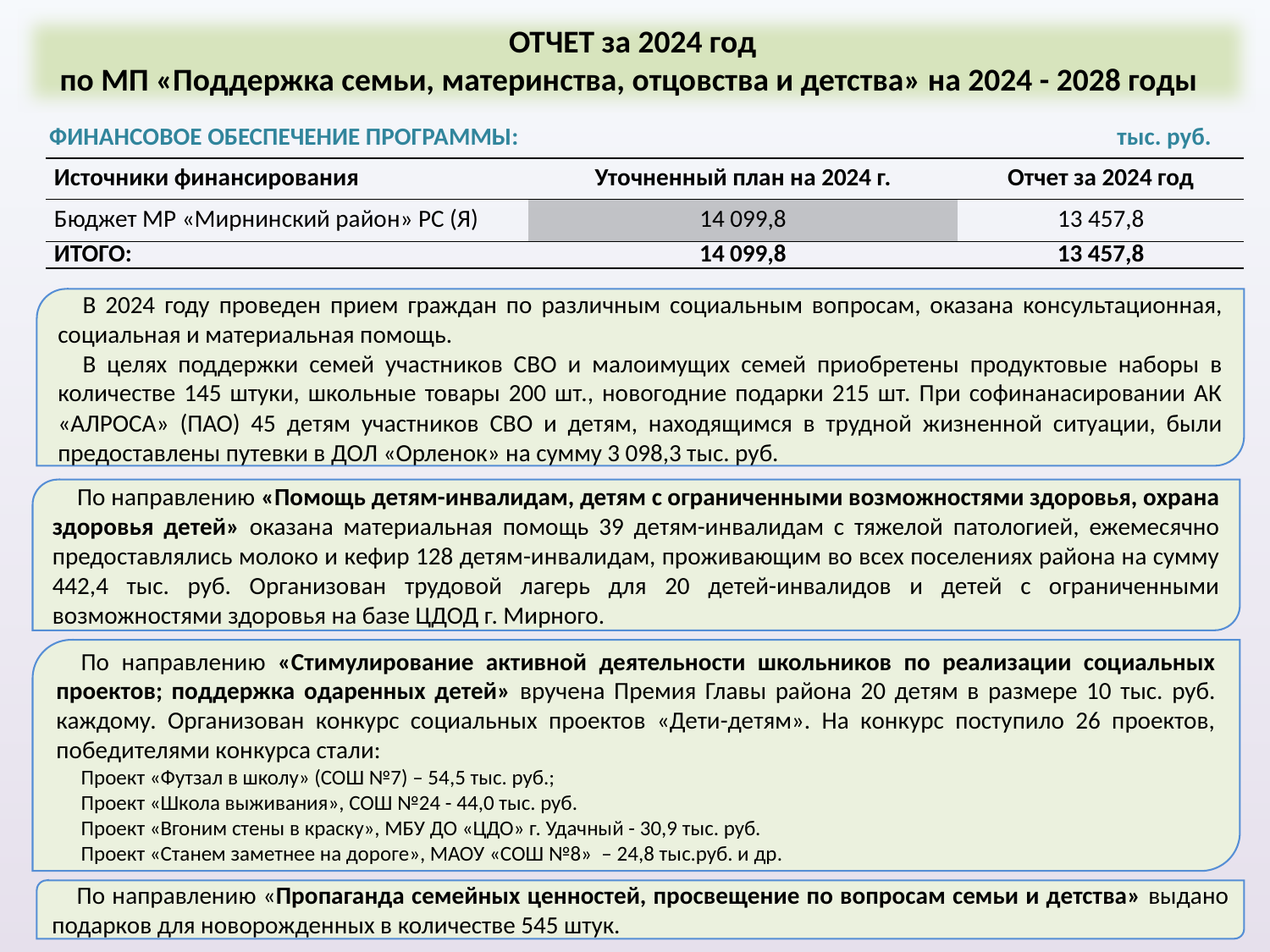

ОТЧЕТ за 2024 год
по МП «Поддержка семьи, материнства, отцовства и детства» на 2024 - 2028 годы
ФИНАНСОВОЕ ОБЕСПЕЧЕНИЕ ПРОГРАММЫ:                                                                                                             тыс. руб.
| Источники финансирования | Уточненный план на 2024 г. | Отчет за 2024 год |
| --- | --- | --- |
| Бюджет МР «Мирнинский район» РС (Я) | 14 099,8 | 13 457,8 |
| ИТОГО: | 14 099,8 | 13 457,8 |
В 2024 году проведен прием граждан по различным социальным вопросам, оказана консультационная, социальная и материальная помощь.
В целях поддержки семей участников СВО и малоимущих семей приобретены продуктовые наборы в количестве 145 штуки, школьные товары 200 шт., новогодние подарки 215 шт. При софинанасировании АК «АЛРОСА» (ПАО) 45 детям участников СВО и детям, находящимся в трудной жизненной ситуации, были предоставлены путевки в ДОЛ «Орленок» на сумму 3 098,3 тыс. руб.
По направлению «Помощь детям-инвалидам, детям с ограниченными возможностями здоровья, охрана здоровья детей» оказана материальная помощь 39 детям-инвалидам с тяжелой патологией, ежемесячно предоставлялись молоко и кефир 128 детям-инвалидам, проживающим во всех поселениях района на сумму 442,4 тыс. руб. Организован трудовой лагерь для 20 детей-инвалидов и детей с ограниченными возможностями здоровья на базе ЦДОД г. Мирного.
По направлению «Стимулирование активной деятельности школьников по реализации социальных проектов; поддержка одаренных детей» вручена Премия Главы района 20 детям в размере 10 тыс. руб. каждому. Организован конкурс социальных проектов «Дети-детям». На конкурс поступило 26 проектов, победителями конкурса стали:
Проект «Футзал в школу» (СОШ №7) – 54,5 тыс. руб.;
Проект «Школа выживания», СОШ №24 - 44,0 тыс. руб.
Проект «Вгоним стены в краску», МБУ ДО «ЦДО» г. Удачный - 30,9 тыс. руб.
Проект «Станем заметнее на дороге», МАОУ «СОШ №8»  – 24,8 тыс.руб. и др.
По направлению «Пропаганда семейных ценностей, просвещение по вопросам семьи и детства» выдано подарков для новорожденных в количестве 545 штук.